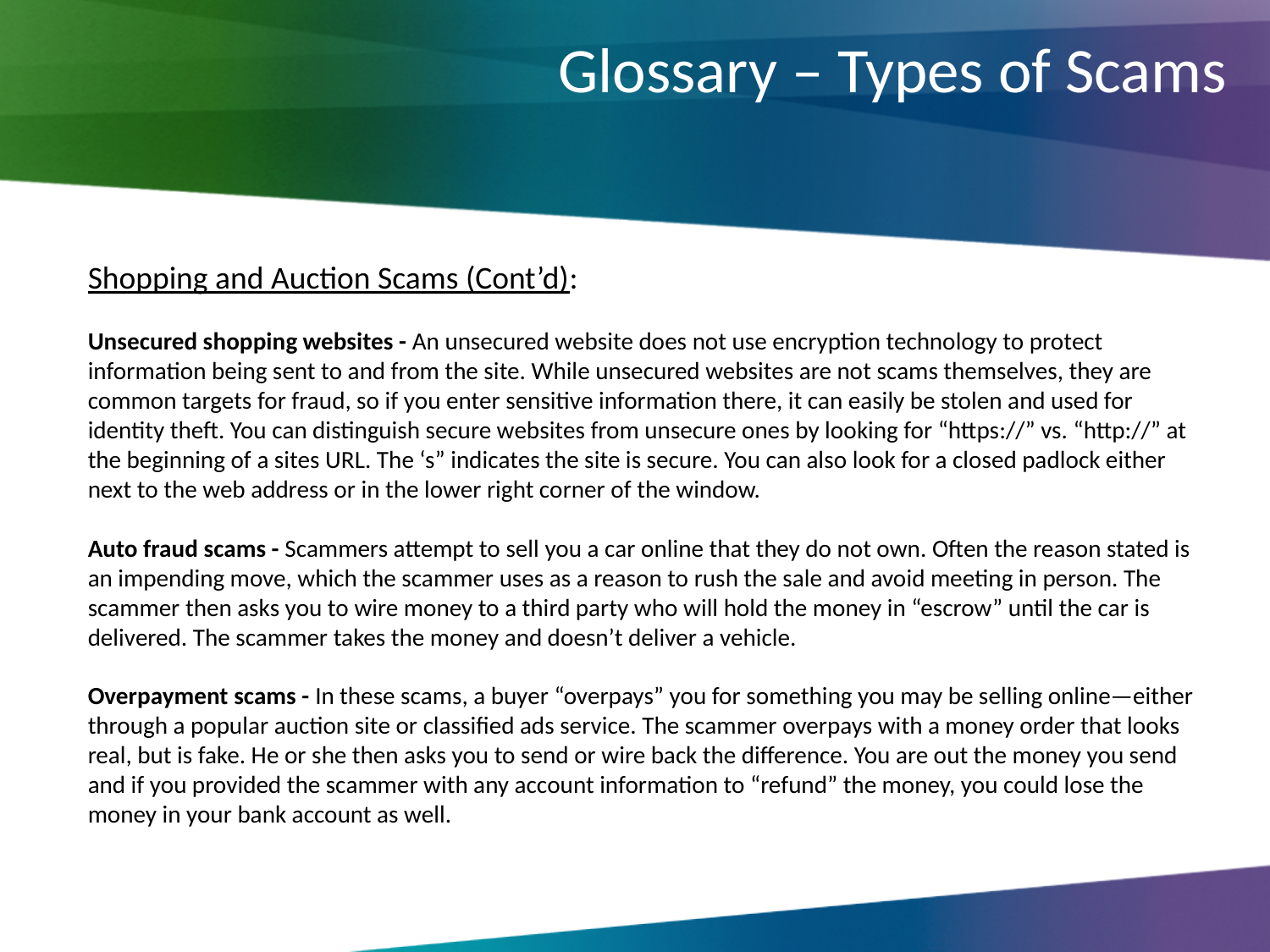

# Glossary – Types of Scams
Shopping and Auction Scams (Cont’d):

Unsecured shopping websites - An unsecured website does not use encryption technology to protect information being sent to and from the site. While unsecured websites are not scams themselves, they are common targets for fraud, so if you enter sensitive information there, it can easily be stolen and used for identity theft. You can distinguish secure websites from unsecure ones by looking for “https://” vs. “http://” at the beginning of a sites URL. The ‘s” indicates the site is secure. You can also look for a closed padlock either next to the web address or in the lower right corner of the window.

Auto fraud scams - Scammers attempt to sell you a car online that they do not own. Often the reason stated is an impending move, which the scammer uses as a reason to rush the sale and avoid meeting in person. The scammer then asks you to wire money to a third party who will hold the money in “escrow” until the car is delivered. The scammer takes the money and doesn’t deliver a vehicle.

Overpayment scams - In these scams, a buyer “overpays” you for something you may be selling online—either through a popular auction site or classified ads service. The scammer overpays with a money order that looks real, but is fake. He or she then asks you to send or wire back the difference. You are out the money you send and if you provided the scammer with any account information to “refund” the money, you could lose the money in your bank account as well.